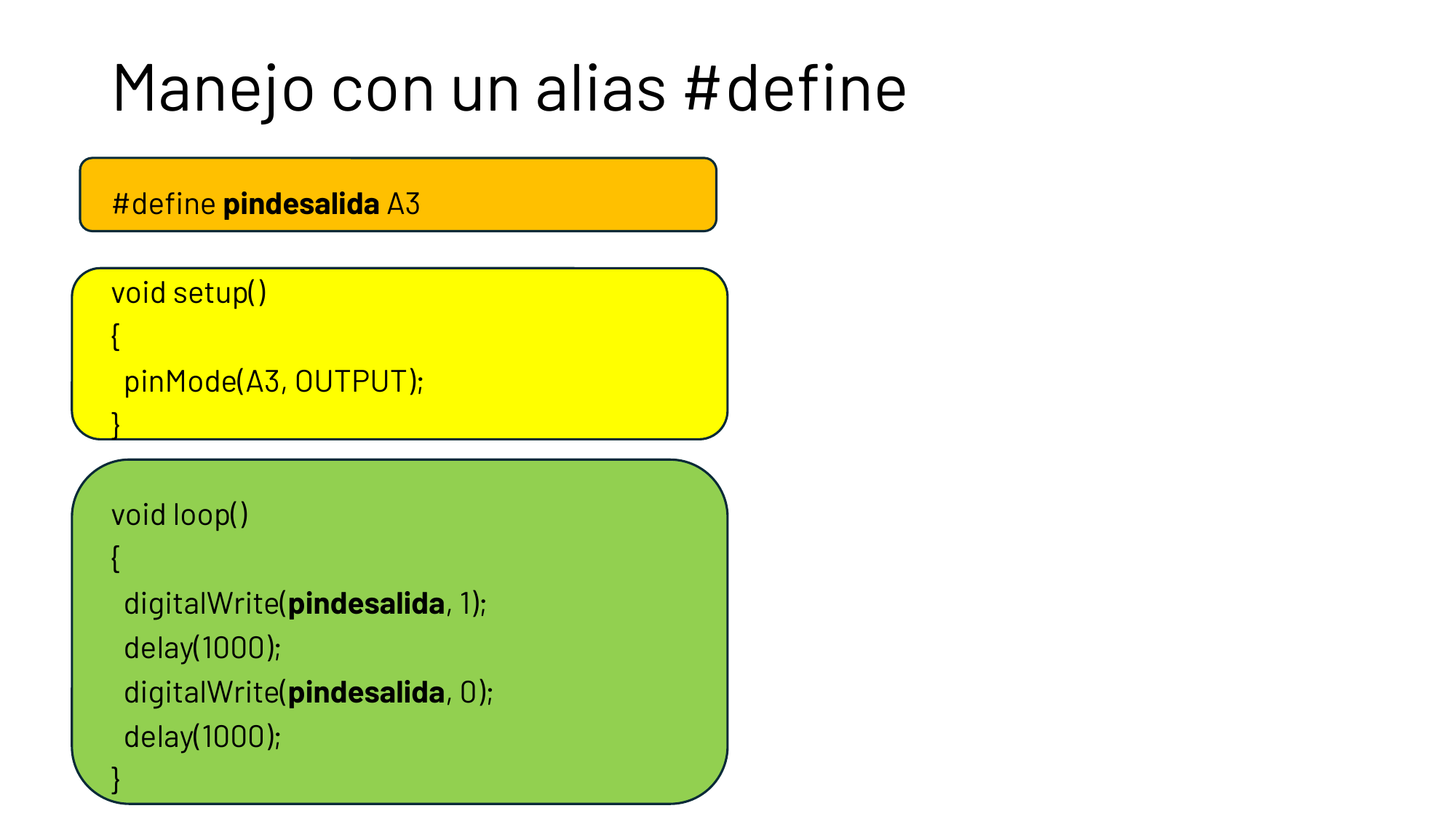

# Manejo con un alias #define

#define pindesalida A3

void setup()
{
  pinMode(A3, OUTPUT);
}

void loop()
{
  digitalWrite(pindesalida, 1);
  delay(1000);
  digitalWrite(pindesalida, 0);
  delay(1000);
}